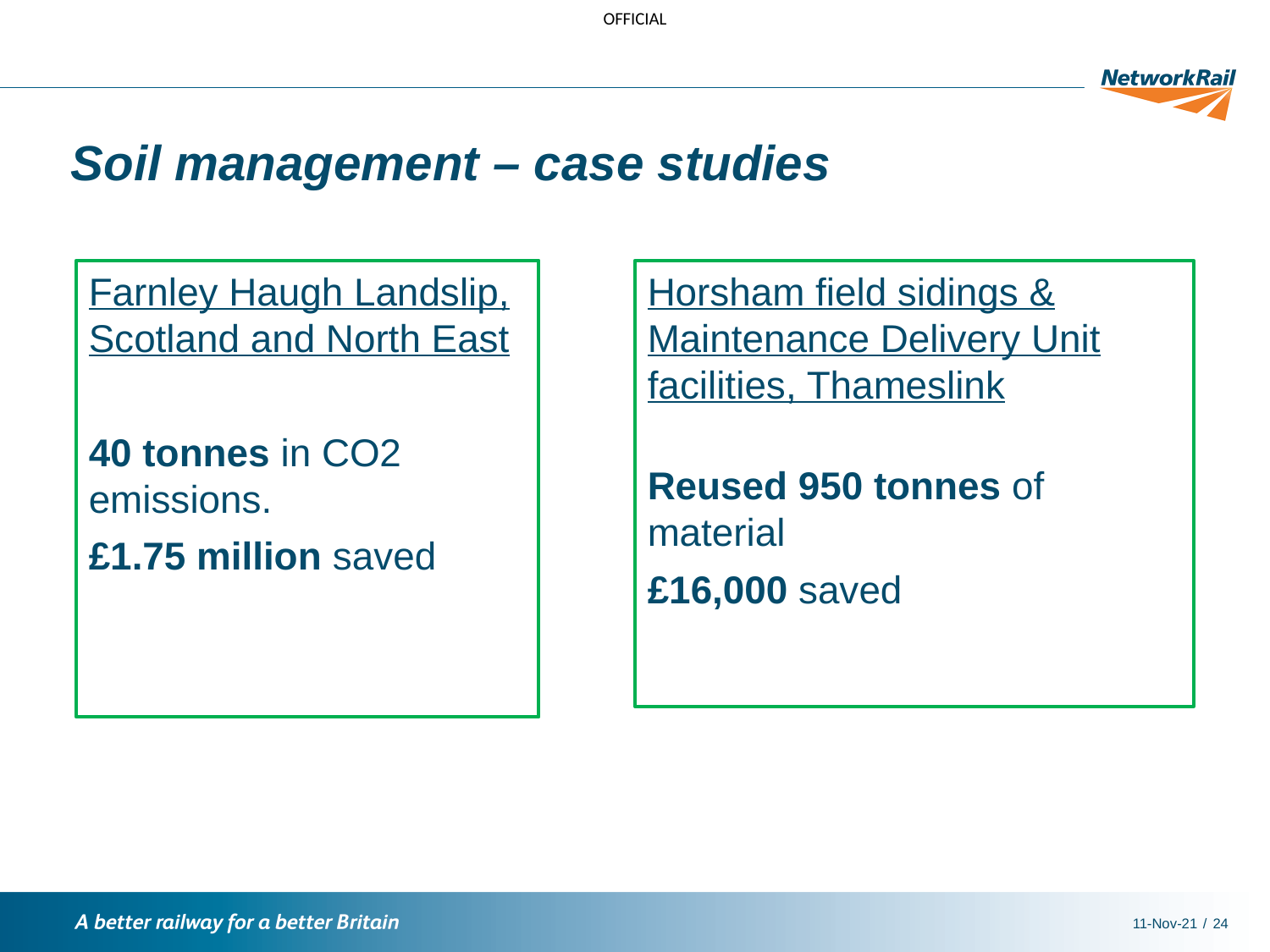

Soil management – case studies
Farnley Haugh Landslip, Scotland and North East

40 tonnes in CO2 emissions.
£1.75 million saved

Horsham field sidings & Maintenance Delivery Unit facilities, Thameslink

Reused 950 tonnes of material
£16,000 saved

11-Nov-21
24